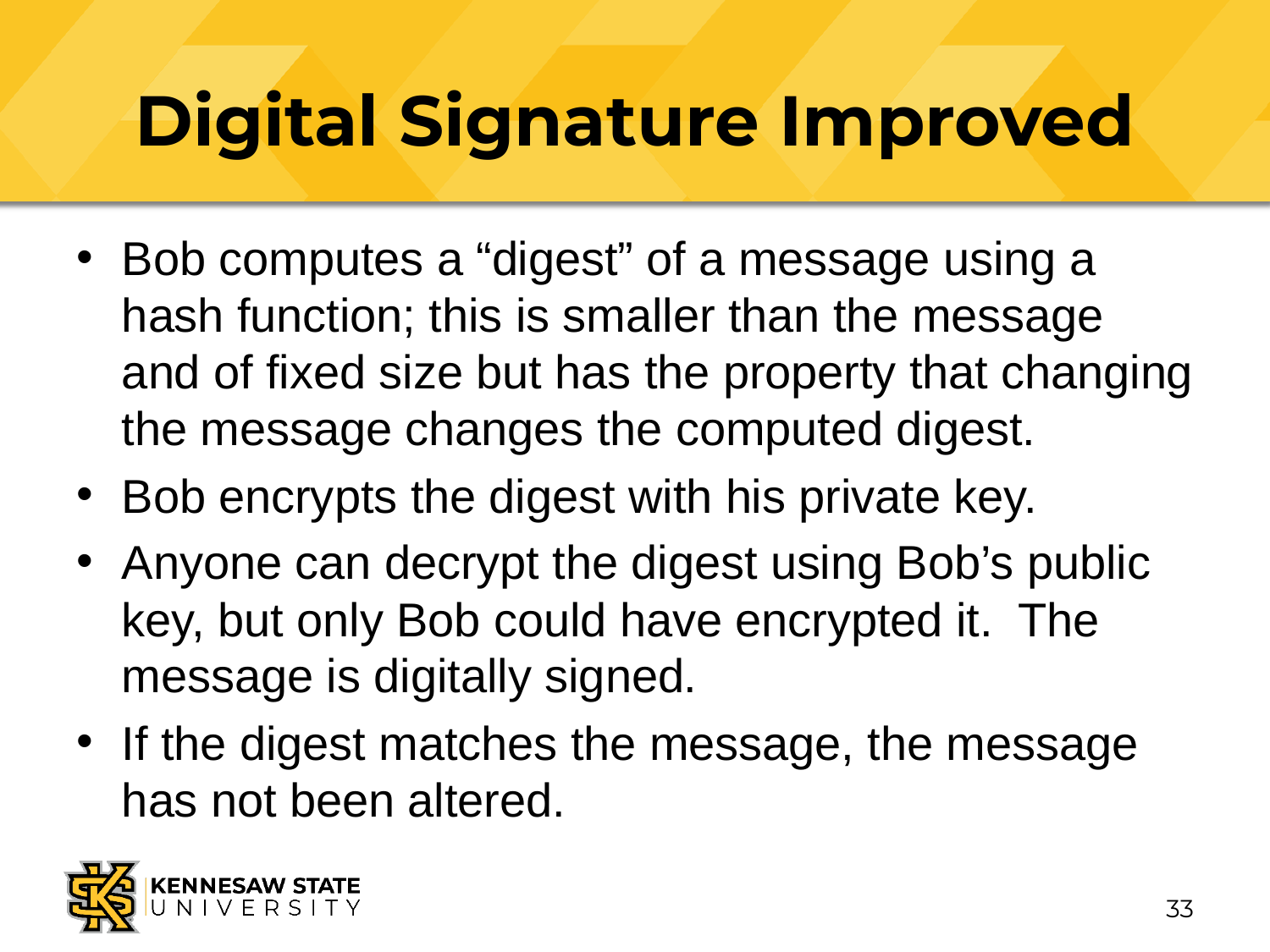

# Digital Signature Improved
Bob computes a “digest” of a message using a hash function; this is smaller than the message and of fixed size but has the property that changing the message changes the computed digest.
Bob encrypts the digest with his private key.
Anyone can decrypt the digest using Bob’s public key, but only Bob could have encrypted it.  The message is digitally signed.
If the digest matches the message, the message has not been altered.

33